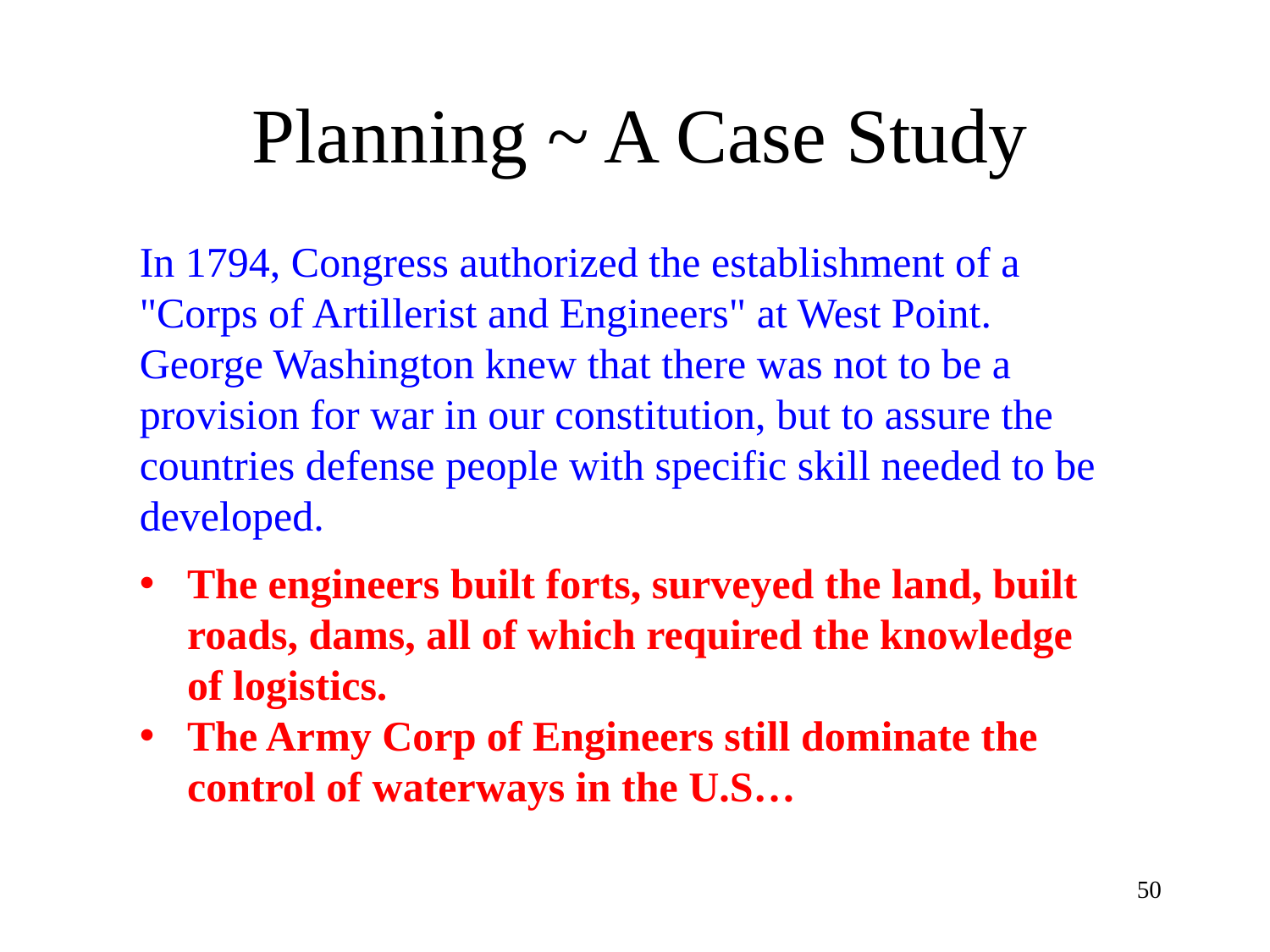

# Planning ~ A Case Study
In 1794, Congress authorized the establishment of a "Corps of Artillerist and Engineers" at West Point. George Washington knew that there was not to be a provision for war in our constitution, but to assure the countries defense people with specific skill needed to be developed.

The engineers built forts, surveyed the land, built roads, dams, all of which required the knowledge of logistics.
The Army Corp of Engineers still dominate the control of waterways in the U.S…

50